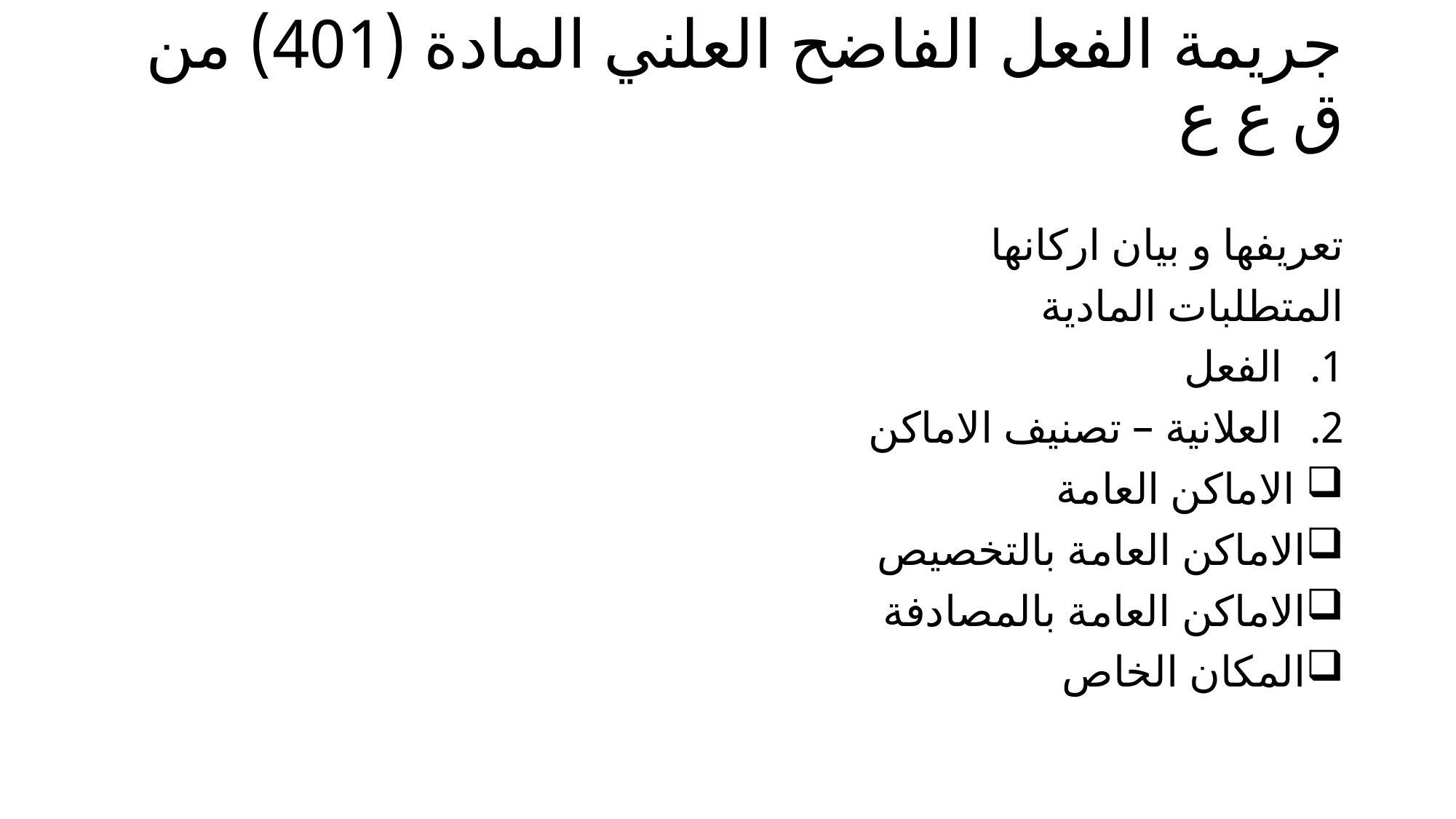

# جريمة الفعل الفاضح العلني المادة (401) من ق ع ع
تعريفها و بيان اركانها
المتطلبات المادية
الفعل
العلانية – تصنيف الاماكن
 الاماكن العامة
الاماكن العامة بالتخصيص
الاماكن العامة بالمصادفة
المكان الخاص